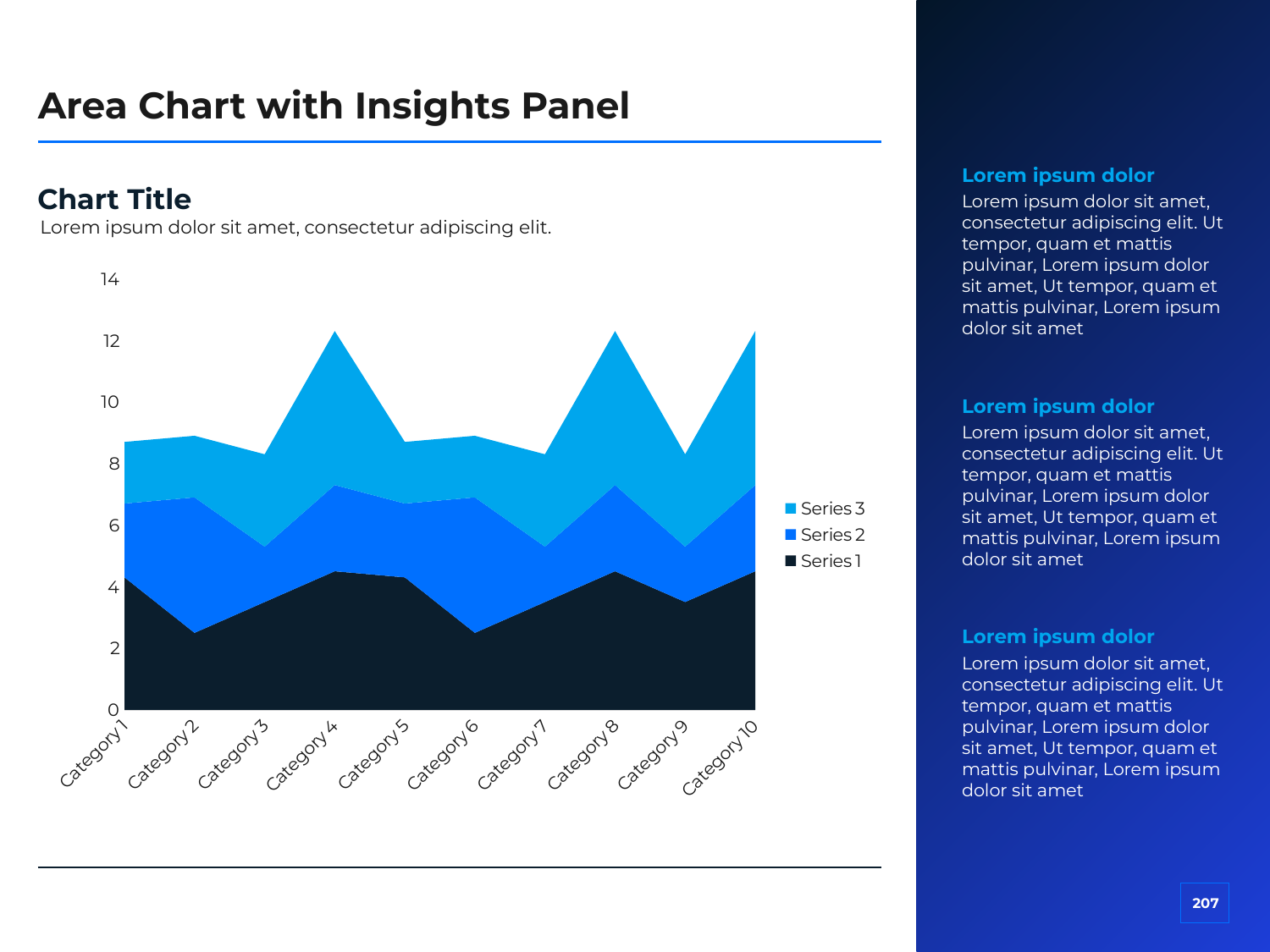

# Area Chart with Insights Panel
Lorem ipsum dolor
Lorem ipsum dolor sit amet, consectetur adipiscing elit. Ut tempor, quam et mattis pulvinar, Lorem ipsum dolor sit amet, Ut tempor, quam et mattis pulvinar, Lorem ipsum dolor sit amet
Chart Title
Lorem ipsum dolor sit amet, consectetur adipiscing elit.

### Chart

| Category | Series 1 | Series 2 | Series 3 |
|---|---|---|---|
| Category 1 | 4.3 | 2.4 | 2.0 |
| Category 2 | 2.5 | 4.4 | 2.0 |
| Category 3 | 3.5 | 1.8 | 3.0 |
| Category 4 | 4.5 | 2.8 | 5.0 |
| Category 5 | 4.3 | 2.4 | 2.0 |
| Category 6 | 2.5 | 4.4 | 2.0 |
| Category 7 | 3.5 | 1.8 | 3.0 |
| Category 8 | 4.5 | 2.8 | 5.0 |
| Category 9 | 3.5 | 1.8 | 3.0 |
| Category 10 | 4.5 | 2.8 | 5.0 |
Lorem ipsum dolor
Lorem ipsum dolor sit amet, consectetur adipiscing elit. Ut tempor, quam et mattis pulvinar, Lorem ipsum dolor sit amet, Ut tempor, quam et mattis pulvinar, Lorem ipsum dolor sit amet
Lorem ipsum dolor
Lorem ipsum dolor sit amet, consectetur adipiscing elit. Ut tempor, quam et mattis pulvinar, Lorem ipsum dolor sit amet, Ut tempor, quam et mattis pulvinar, Lorem ipsum dolor sit amet
207